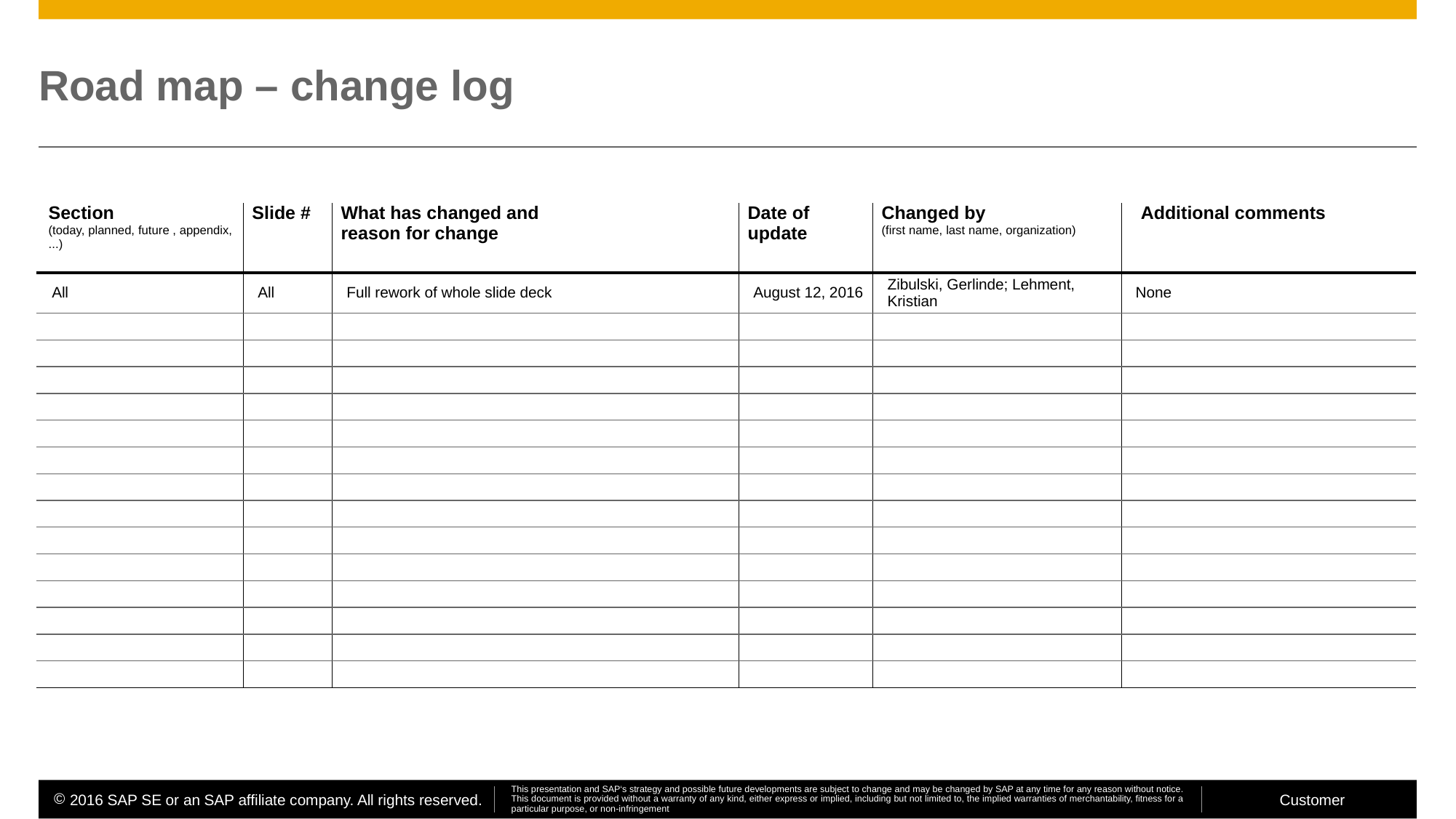

# Road map – change log
| Section (today, planned, future , appendix, ...) | Slide # | What has changed and reason for change | Date of update | Changed by (first name, last name, organization) | Additional comments |
| --- | --- | --- | --- | --- | --- |
| All | All | Full rework of whole slide deck | August 12, 2016 | Zibulski, Gerlinde; Lehment, Kristian | None |
|  |  |  |  |  |  |
|  |  |  |  |  |  |
|  |  |  |  |  |  |
|  |  |  |  |  |  |
|  |  |  |  |  |  |
|  |  |  |  |  |  |
|  |  |  |  |  |  |
|  |  |  |  |  |  |
|  |  |  |  |  |  |
|  |  |  |  |  |  |
|  |  |  |  |  |  |
|  |  |  |  |  |  |
|  |  |  |  |  |  |
|  |  |  |  |  |  |